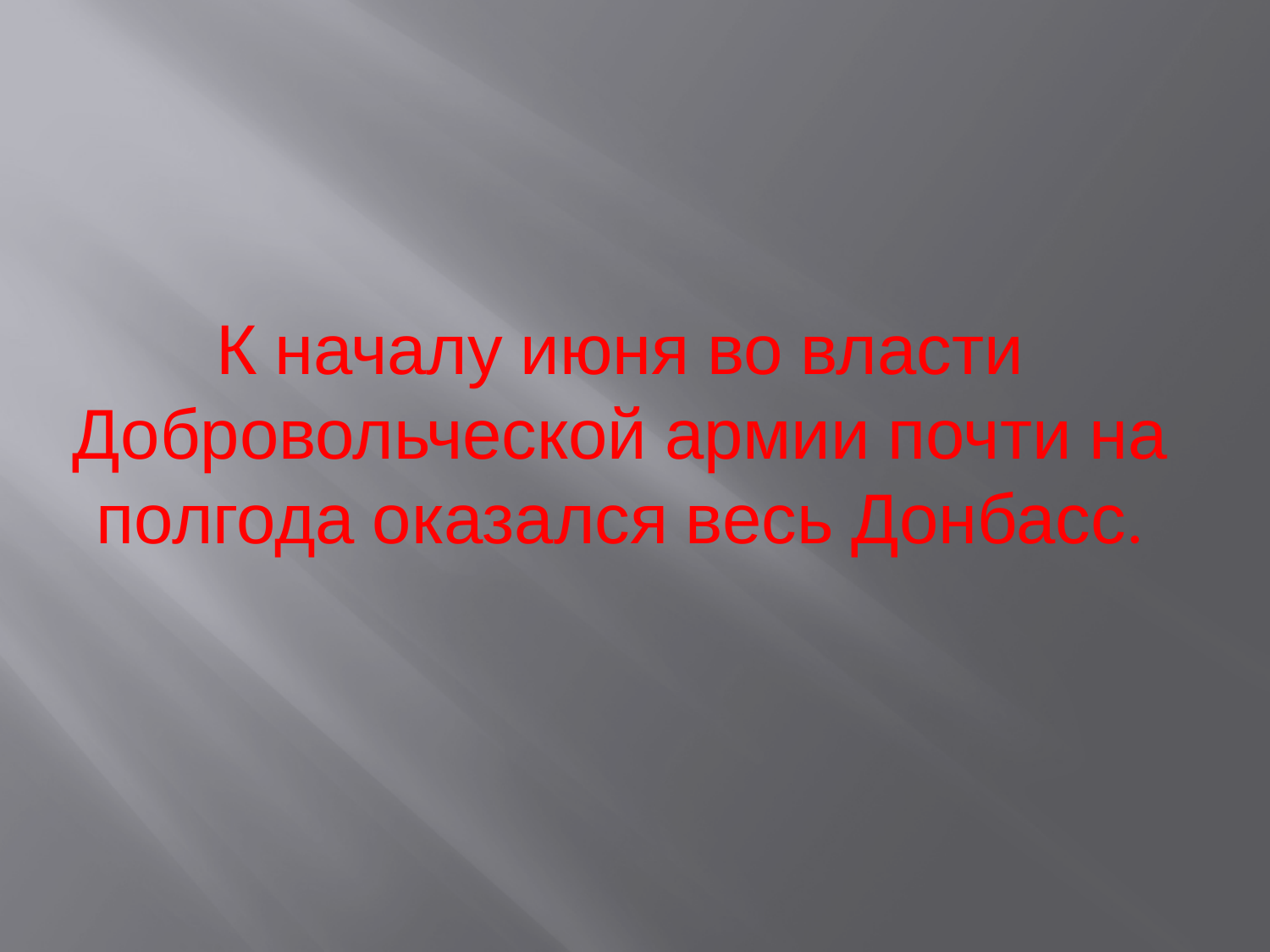

К началу июня во власти Добровольческой армии почти на полгода оказался весь Донбасс.